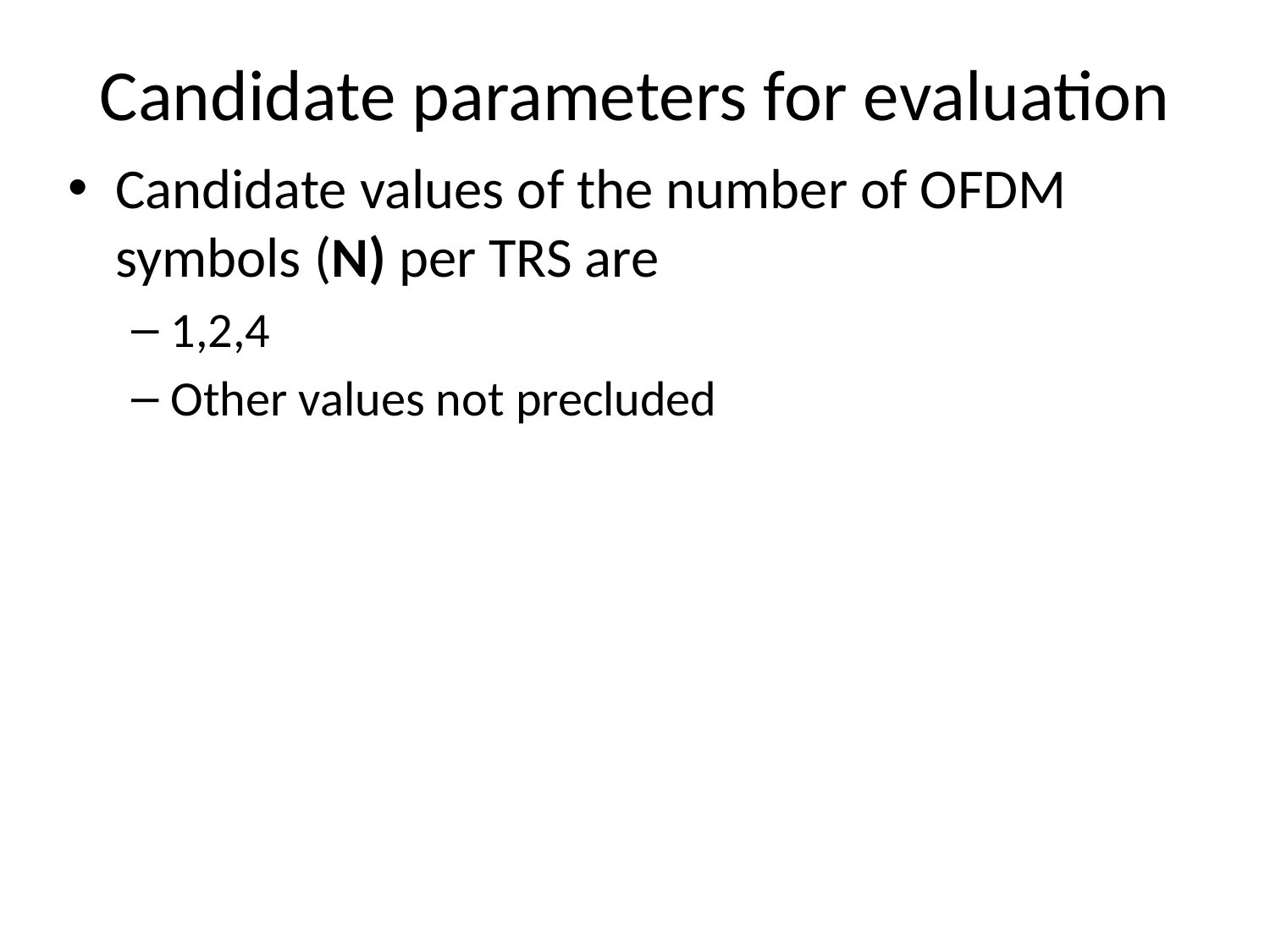

# Candidate parameters for evaluation
Candidate values of the number of OFDM symbols (N) per TRS are
1,2,4
Other values not precluded